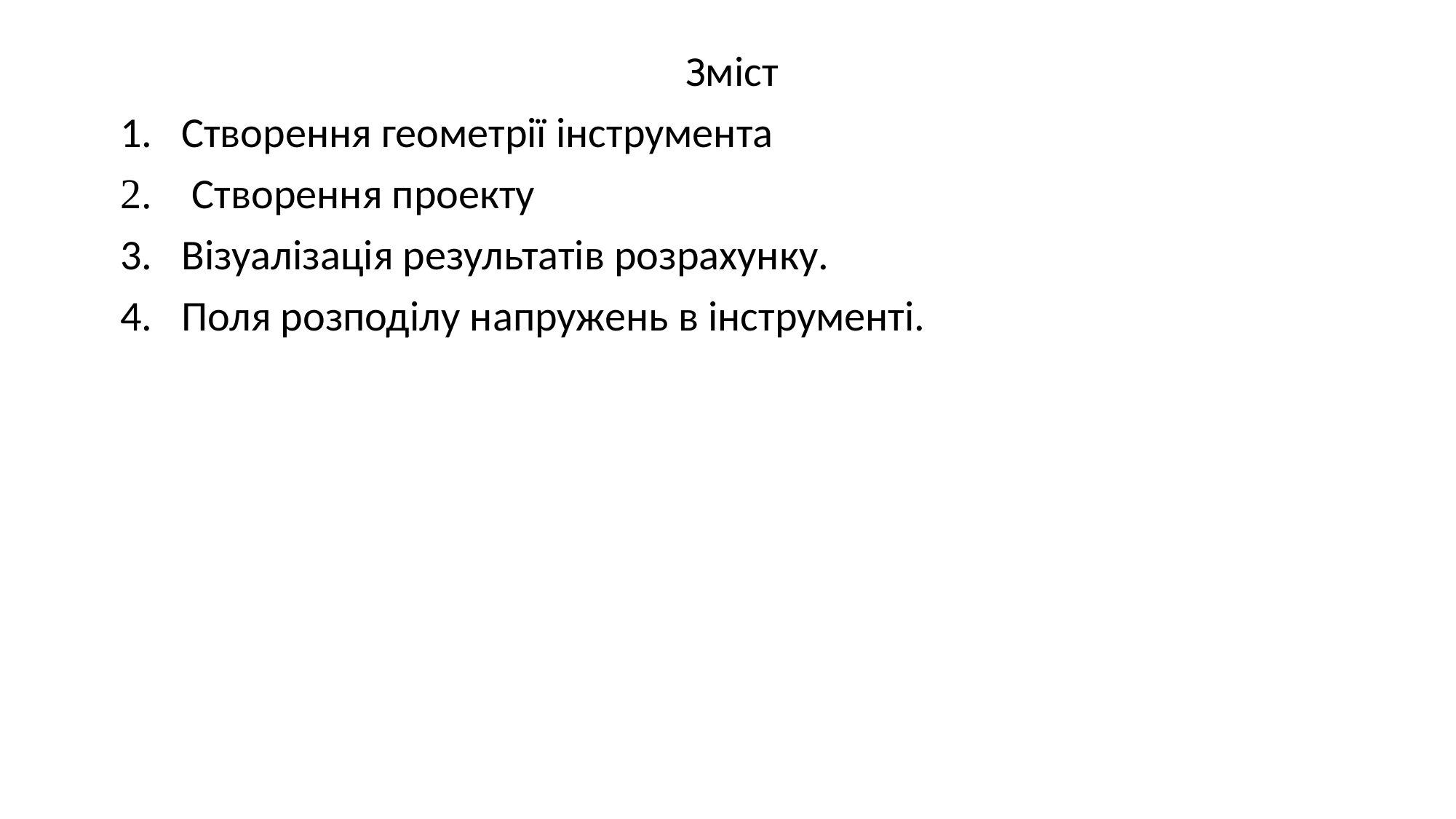

Зміст
Створення геометрії інструмента
 Створення проекту
Візуалізація результатів розрахунку.
Поля розподілу напружень в інструменті.